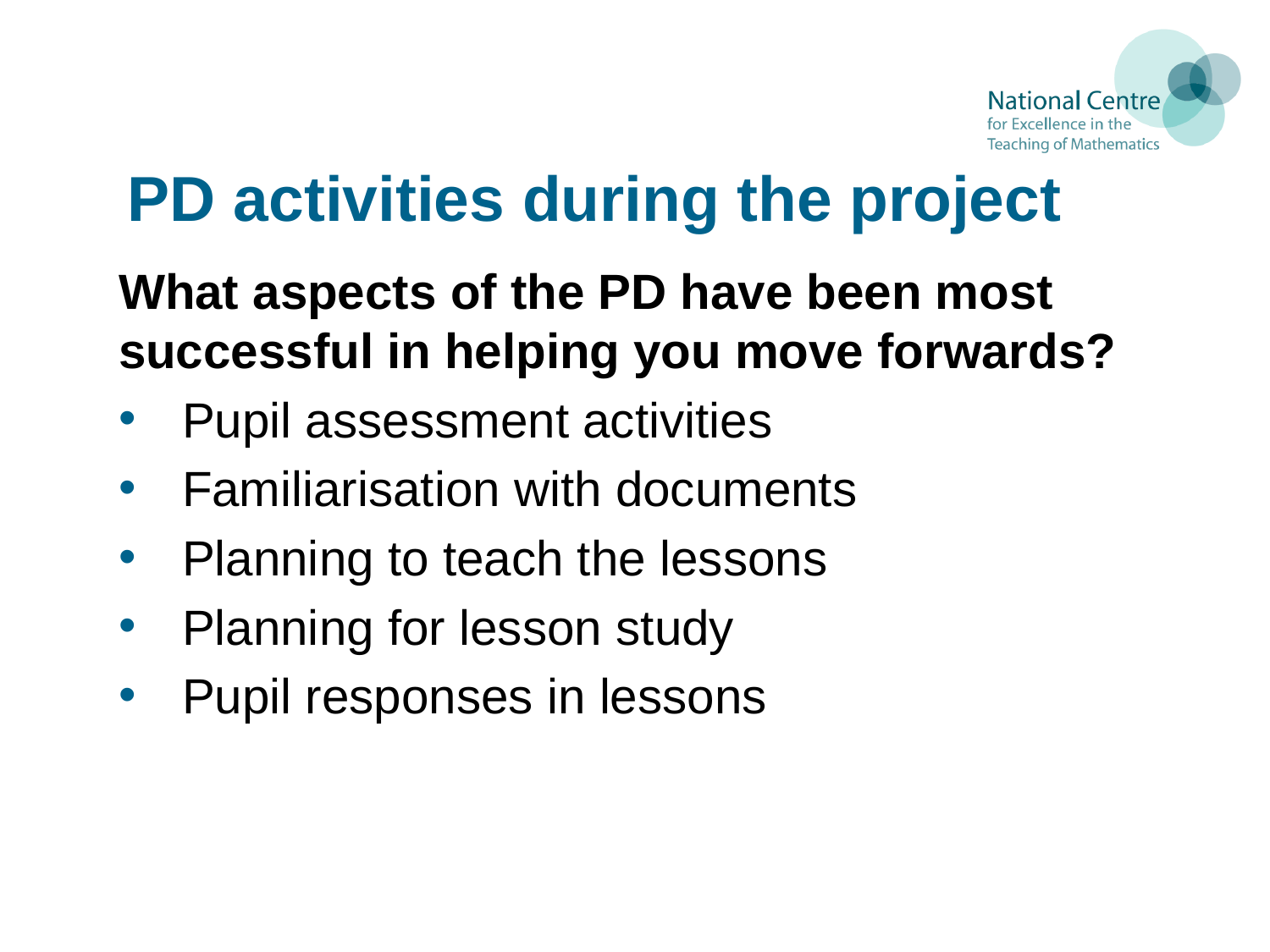

# PD activities during the project
What aspects of the PD have been most successful in helping you move forwards?
Pupil assessment activities
Familiarisation with documents
Planning to teach the lessons
Planning for lesson study
Pupil responses in lessons